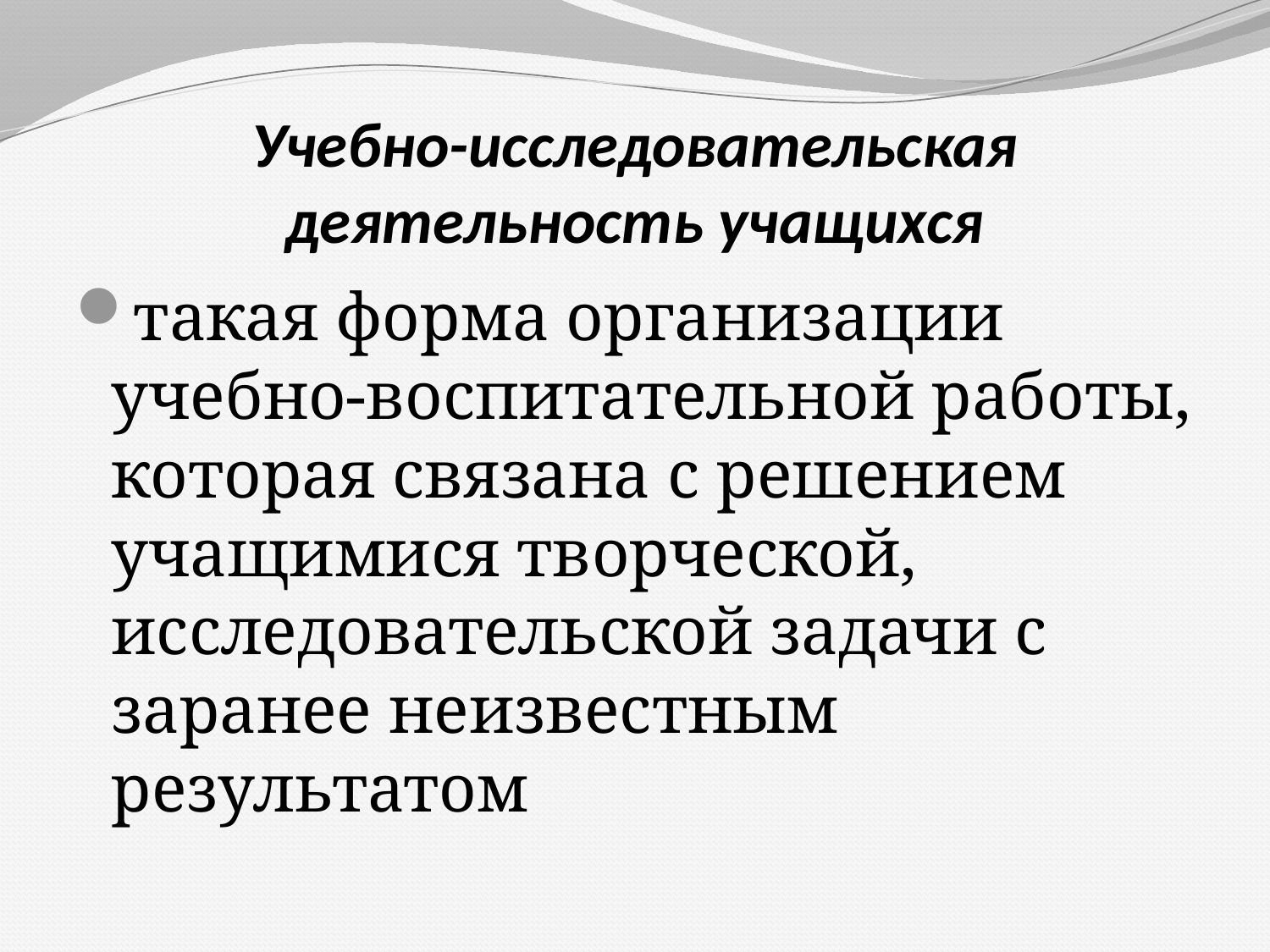

# Учебно-исследовательская деятельность учащихся
такая форма организации учебно-воспитательной работы, которая связана с решением учащимися творческой, исследовательской задачи с заранее неизвестным результатом